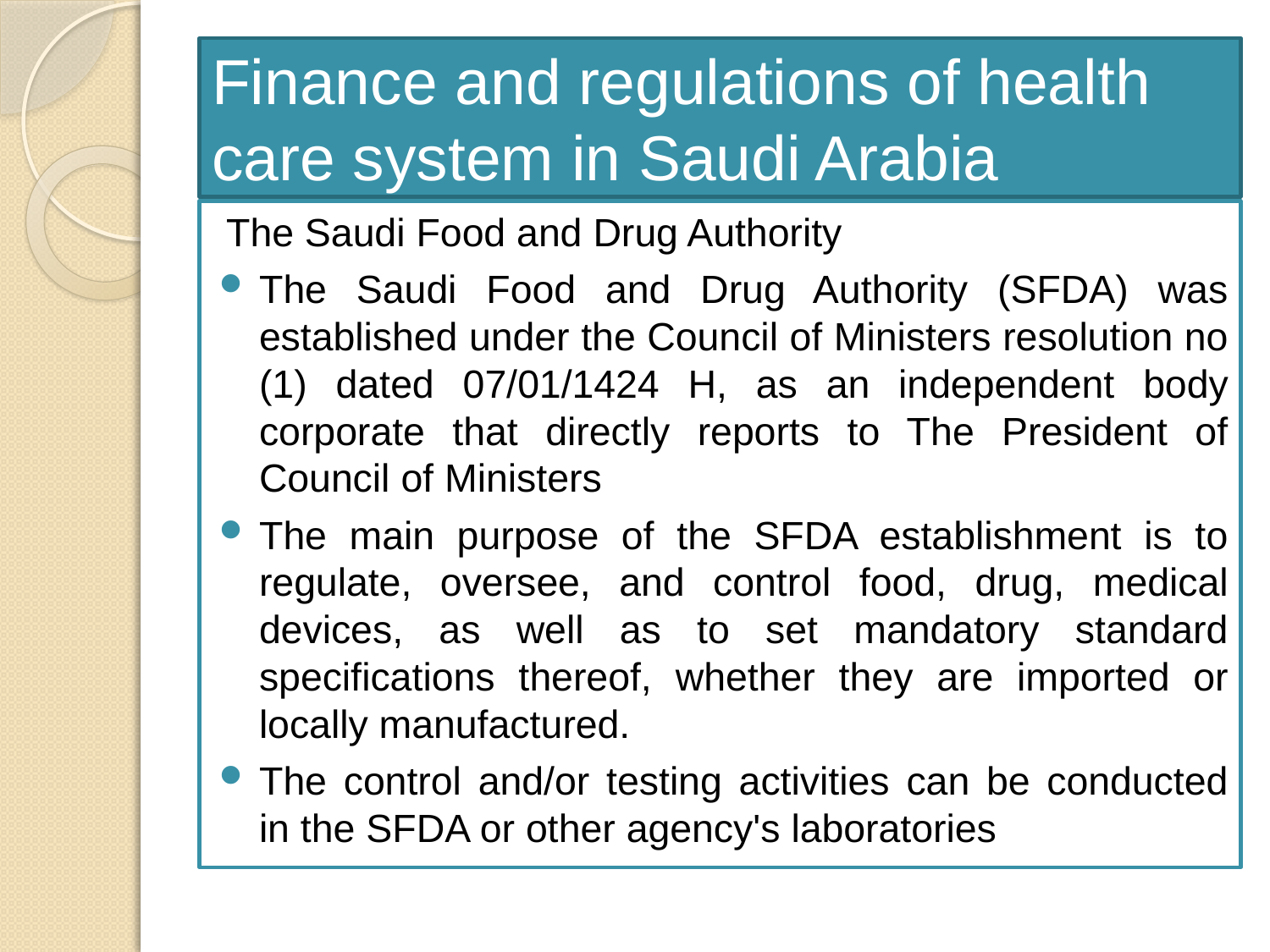

# Finance and regulations of health care system in Saudi Arabia
The Saudi Food and Drug Authority
The Saudi Food and Drug Authority (SFDA) was established under the Council of Ministers resolution no (1) dated 07/01/1424 H, as an independent body corporate that directly reports to The President of Council of Ministers
The main purpose of the SFDA establishment is to regulate, oversee, and control food, drug, medical devices, as well as to set mandatory standard specifications thereof, whether they are imported or locally manufactured.
The control and/or testing activities can be conducted in the SFDA or other agency's laboratories